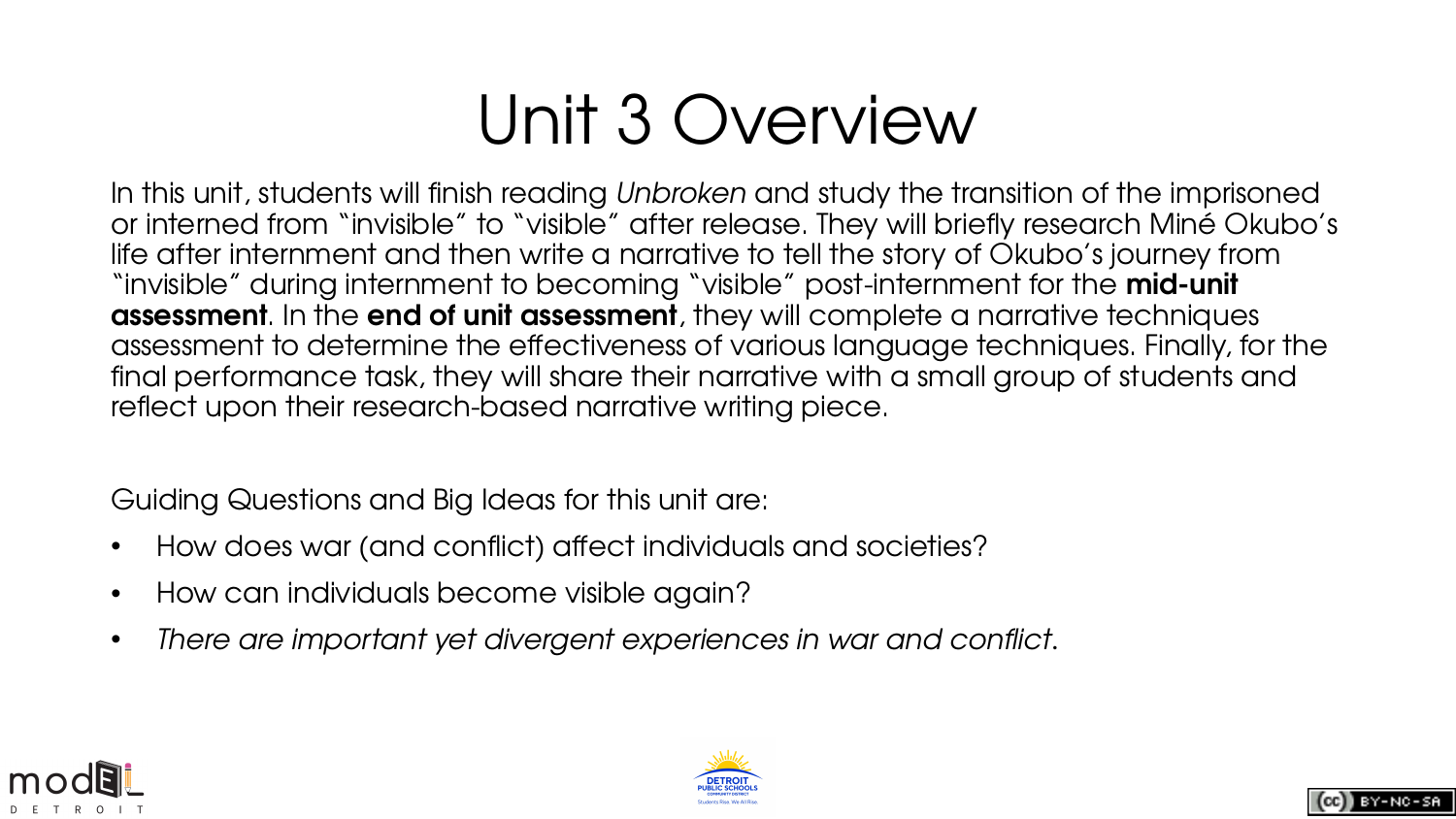

# Unit 3 Overview
In this unit, students will finish reading Unbroken and study the transition of the imprisoned or interned from “invisible” to “visible” after release. They will briefly research Miné Okubo’s life after internment and then write a narrative to tell the story of Okubo’s journey from “invisible” during internment to becoming “visible” post-internment for the mid-unit assessment. In the end of unit assessment, they will complete a narrative techniques assessment to determine the effectiveness of various language techniques. Finally, for the final performance task, they will share their narrative with a small group of students and reflect upon their research-based narrative writing piece.

Guiding Questions and Big Ideas for this unit are:
How does war (and conflict) affect individuals and societies?
How can individuals become visible again?
There are important yet divergent experiences in war and conflict.